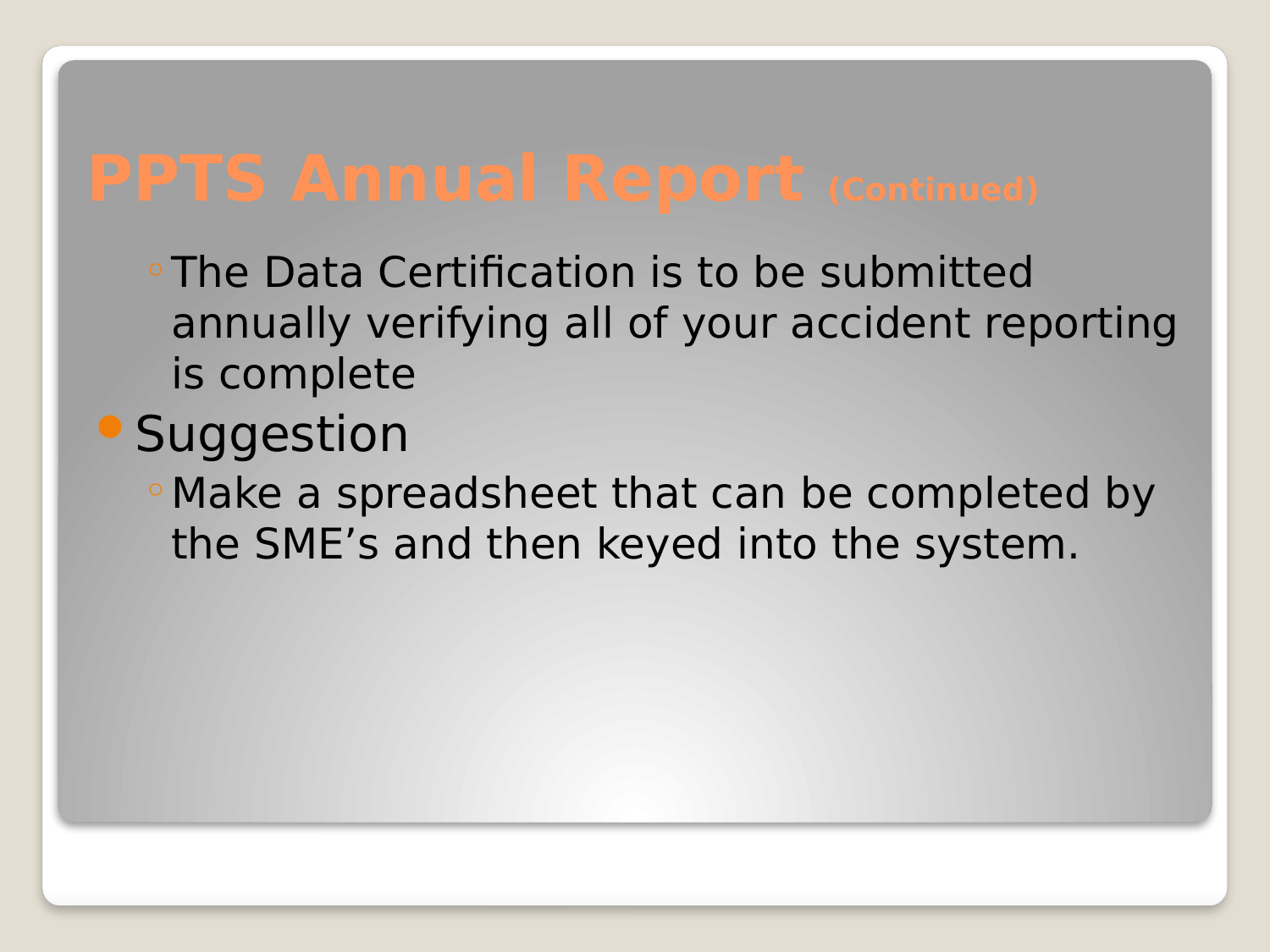

# PPTS Annual Report (Continued)
The Data Certification is to be submitted annually verifying all of your accident reporting is complete
Suggestion
Make a spreadsheet that can be completed by the SME’s and then keyed into the system.